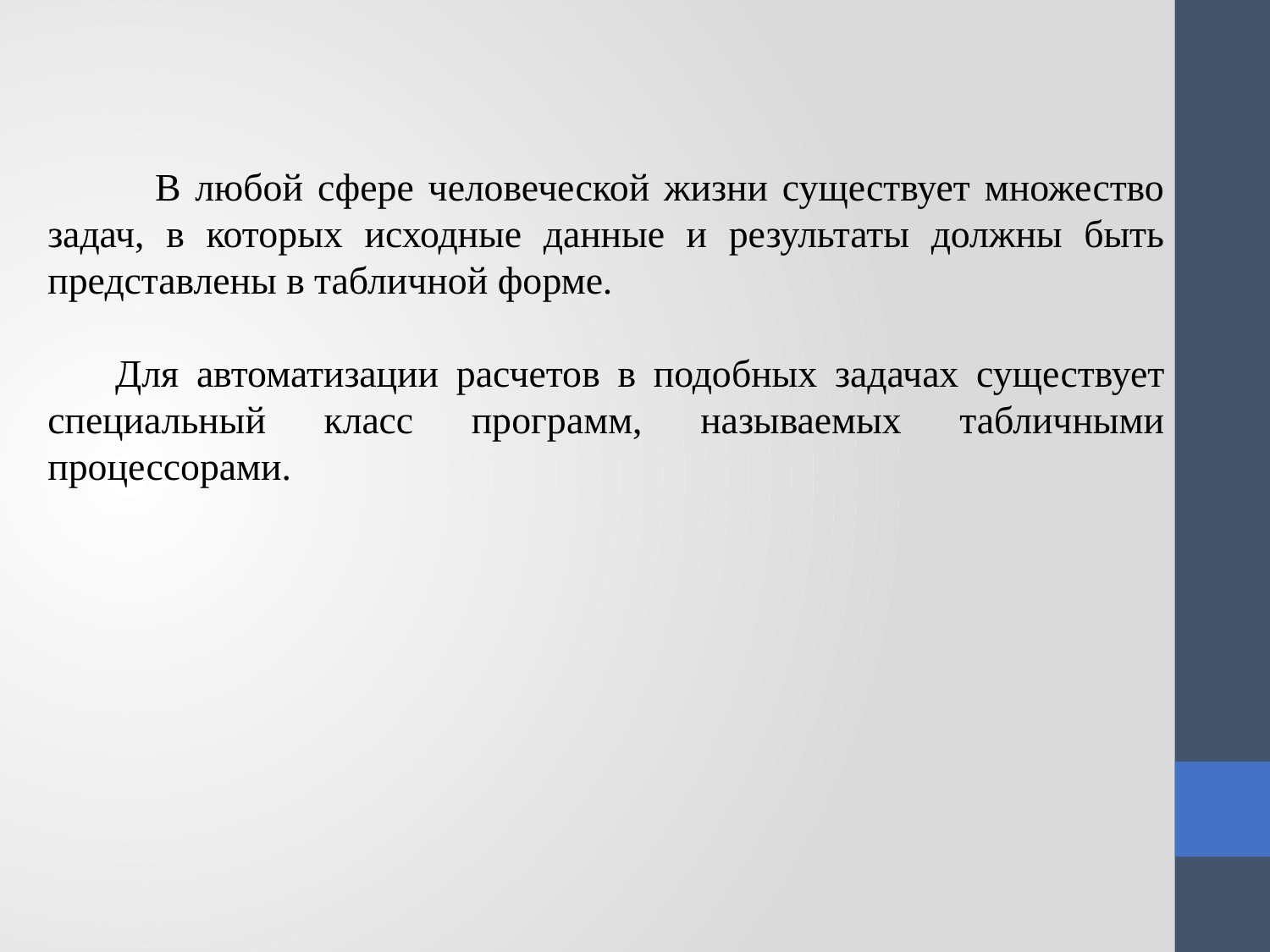

В любой сфере человеческой жизни существует множество задач, в которых исходные данные и результаты должны быть представлены в табличной форме.

 Для автоматизации расчетов в подобных задачах существует специальный класс программ, называемых табличными процессорами.